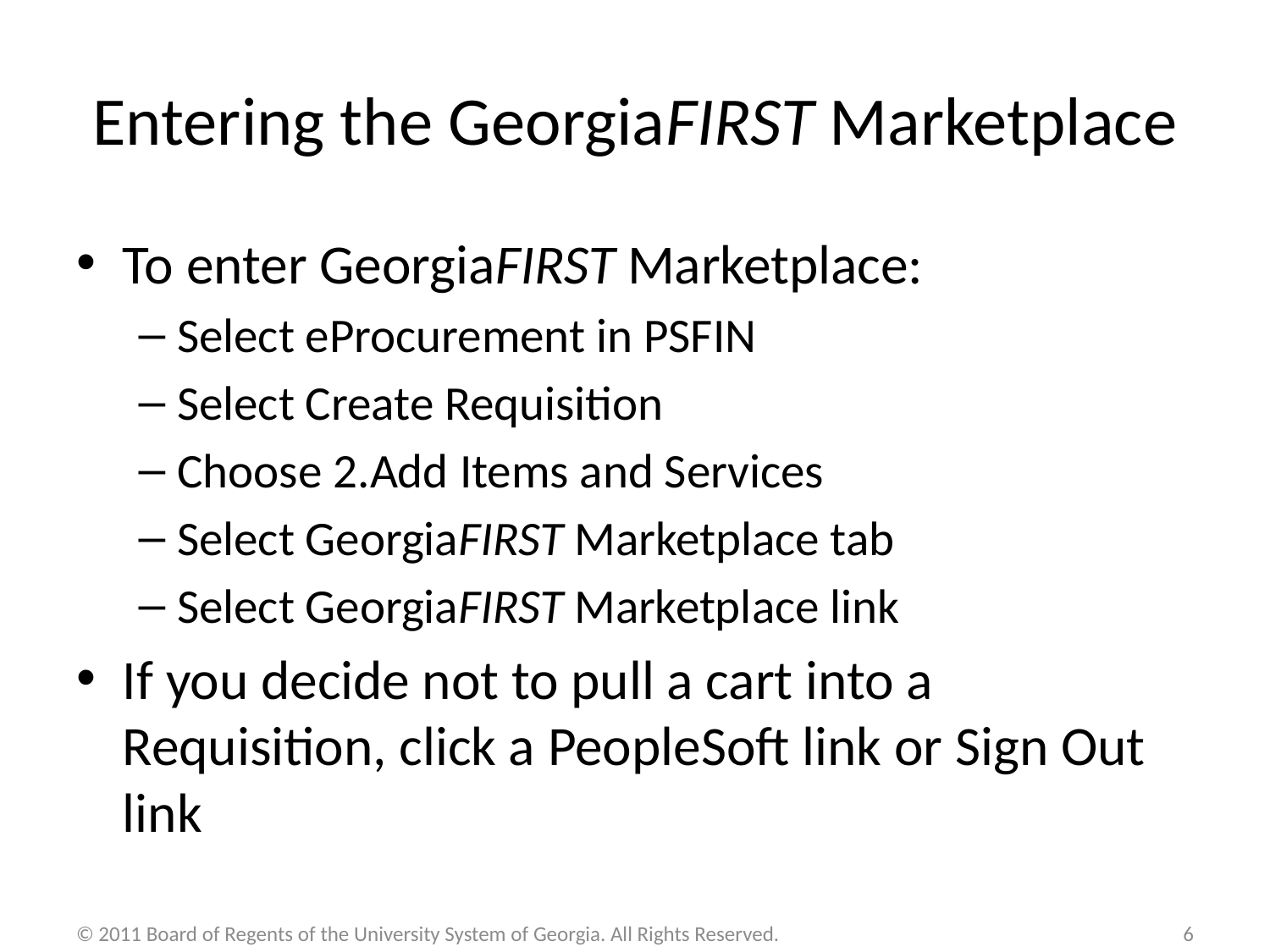

# Entering the GeorgiaFIRST Marketplace
To enter GeorgiaFIRST Marketplace:
Select eProcurement in PSFIN
Select Create Requisition
Choose 2.Add Items and Services
Select GeorgiaFIRST Marketplace tab
Select GeorgiaFIRST Marketplace link
If you decide not to pull a cart into a Requisition, click a PeopleSoft link or Sign Out link
© 2011 Board of Regents of the University System of Georgia. All Rights Reserved.
6